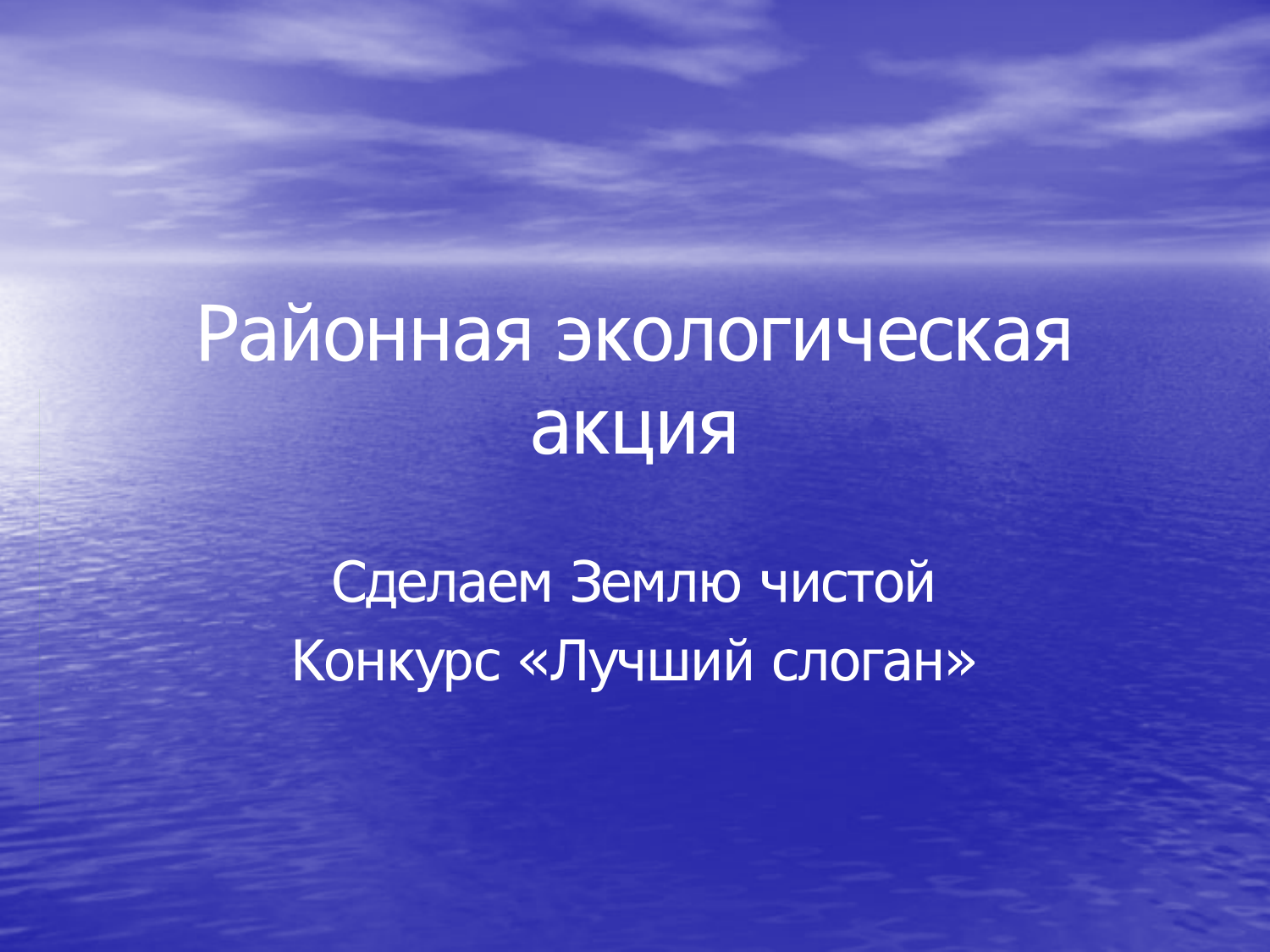

# Районная экологическая акция
Сделаем Землю чистой
Конкурс «Лучший слоган»